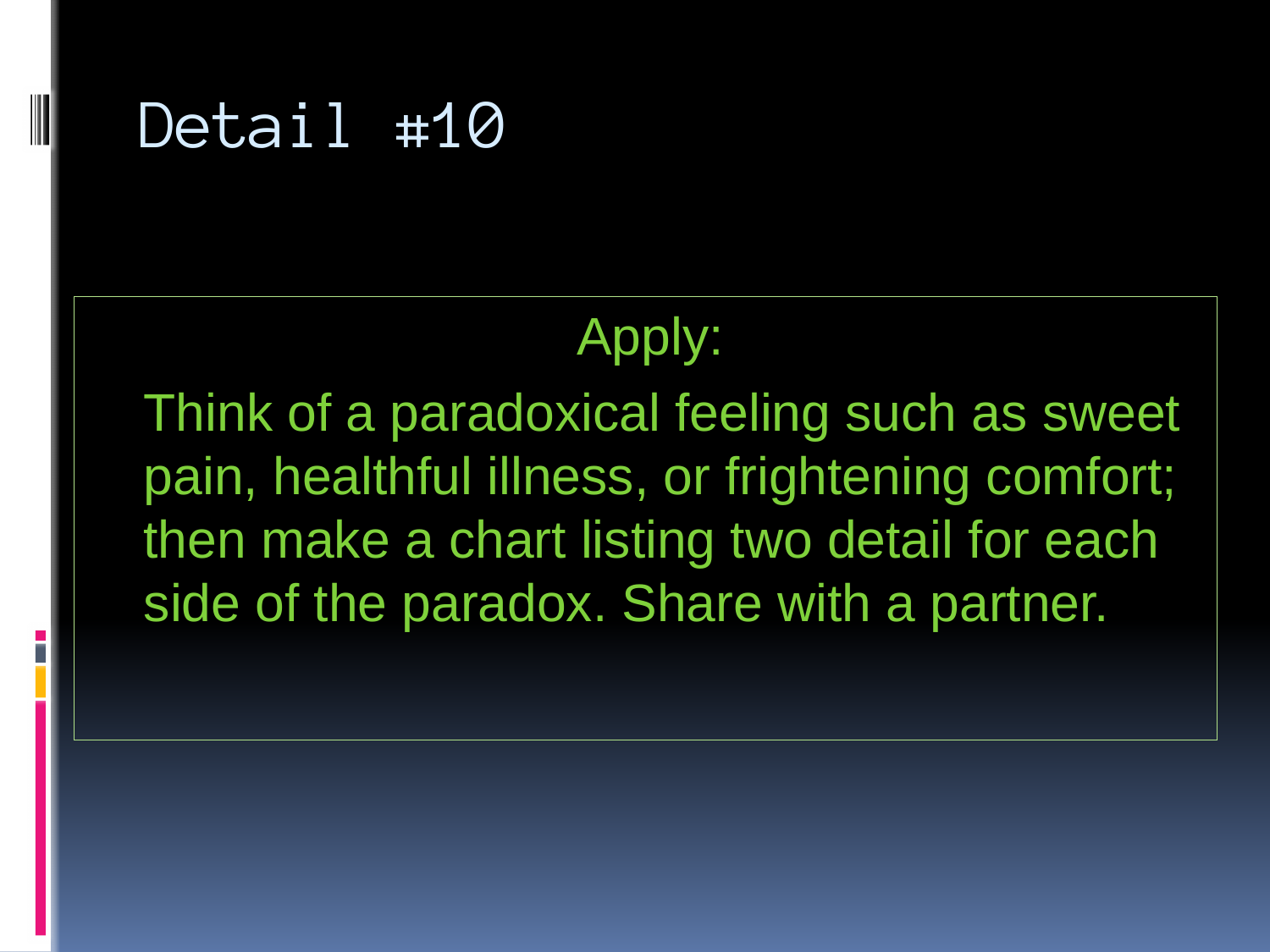

# Detail #10
Apply:
	Think of a paradoxical feeling such as sweet pain, healthful illness, or frightening comfort; then make a chart listing two detail for each side of the paradox. Share with a partner.